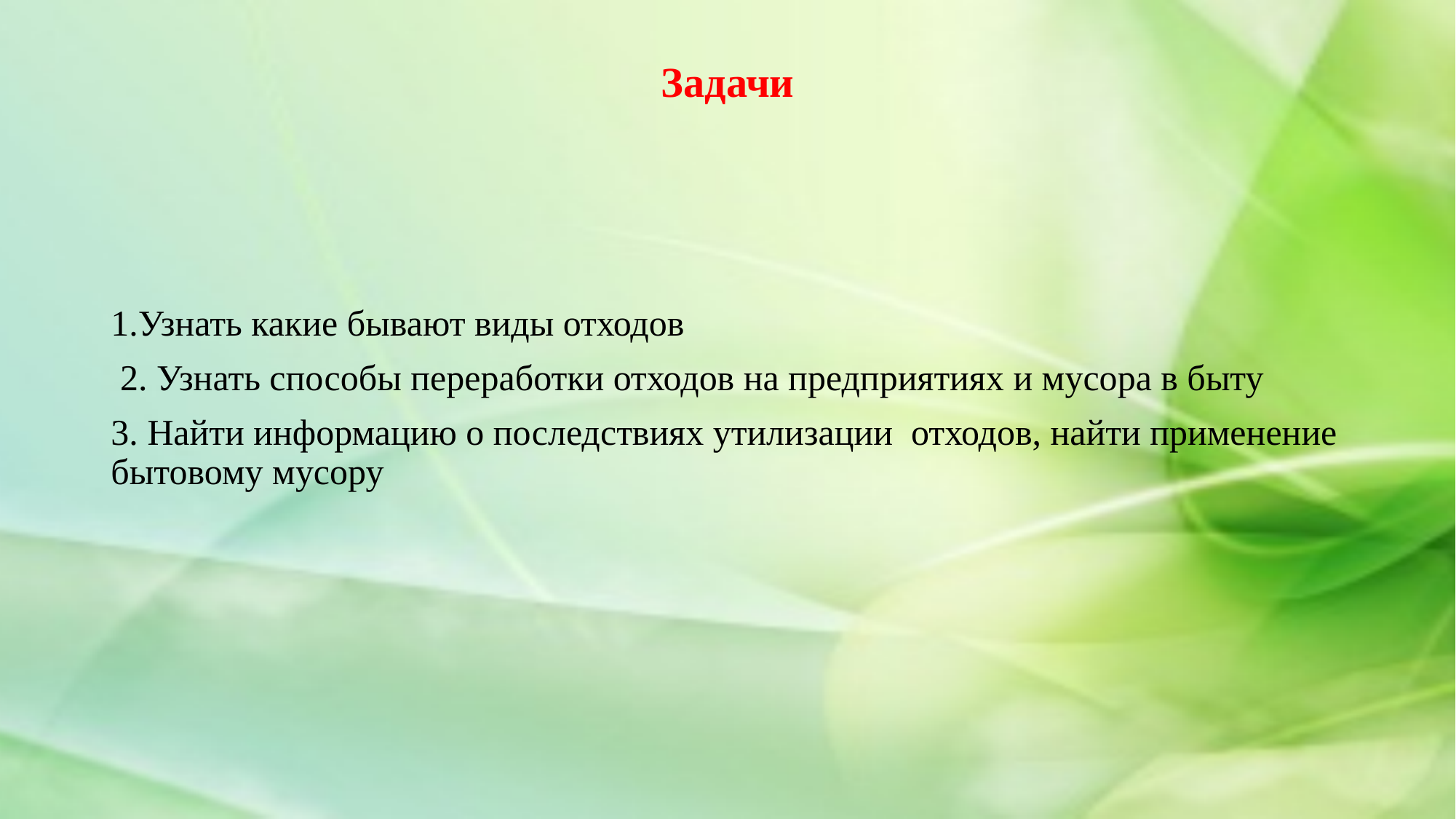

Задачи

1.Узнать какие бывают виды отходов
 2. Узнать способы переработки отходов на предприятиях и мусора в быту
3. Найти информацию о последствиях утилизации  отходов, найти применение бытовому мусору